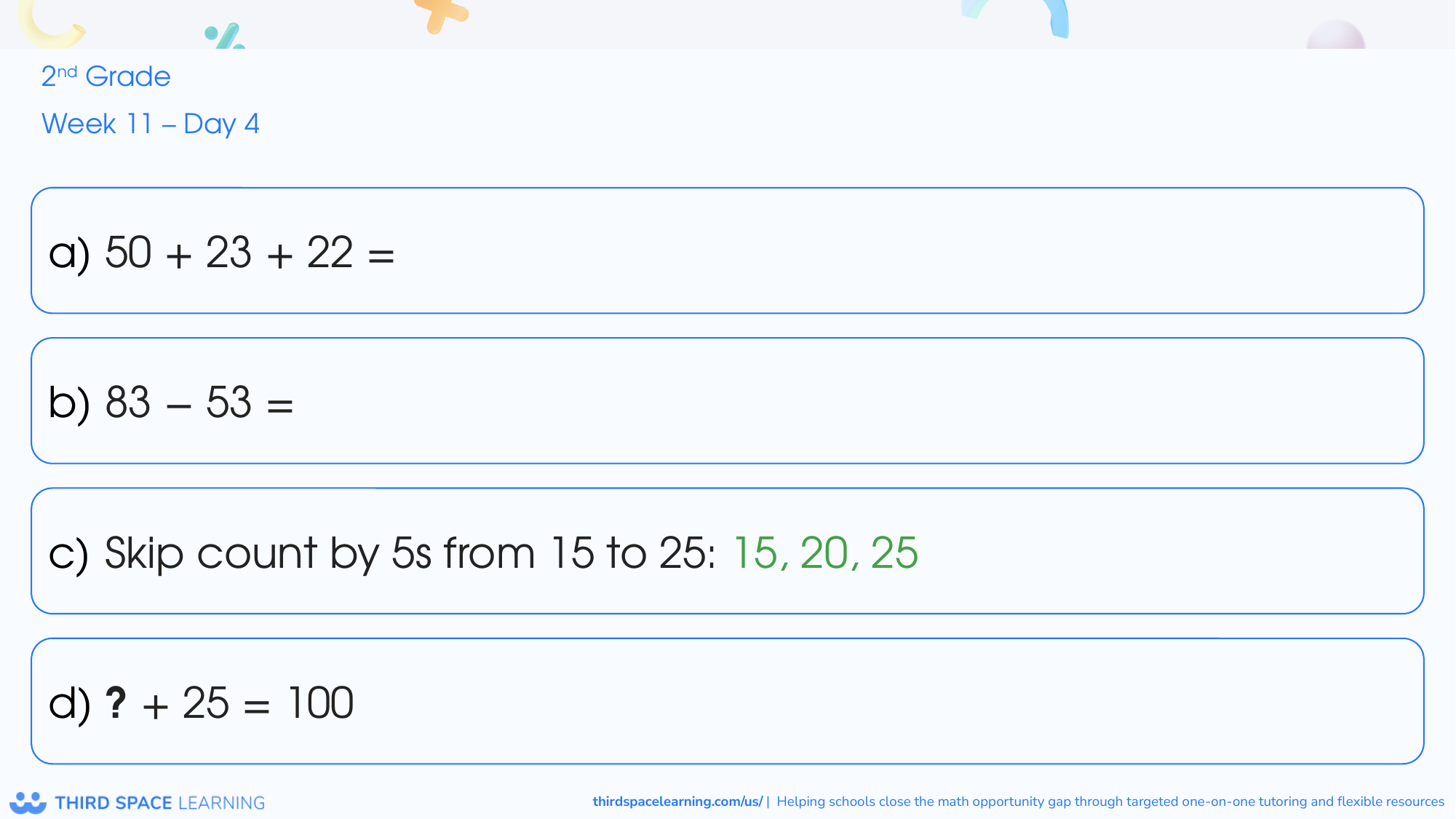

2nd Grade
Week 11 – Day 4
50 + 23 + 22 =
83 − 53 =
Skip count by 5s from 15 to 25: 15, 20, 25
? + 25 = 100